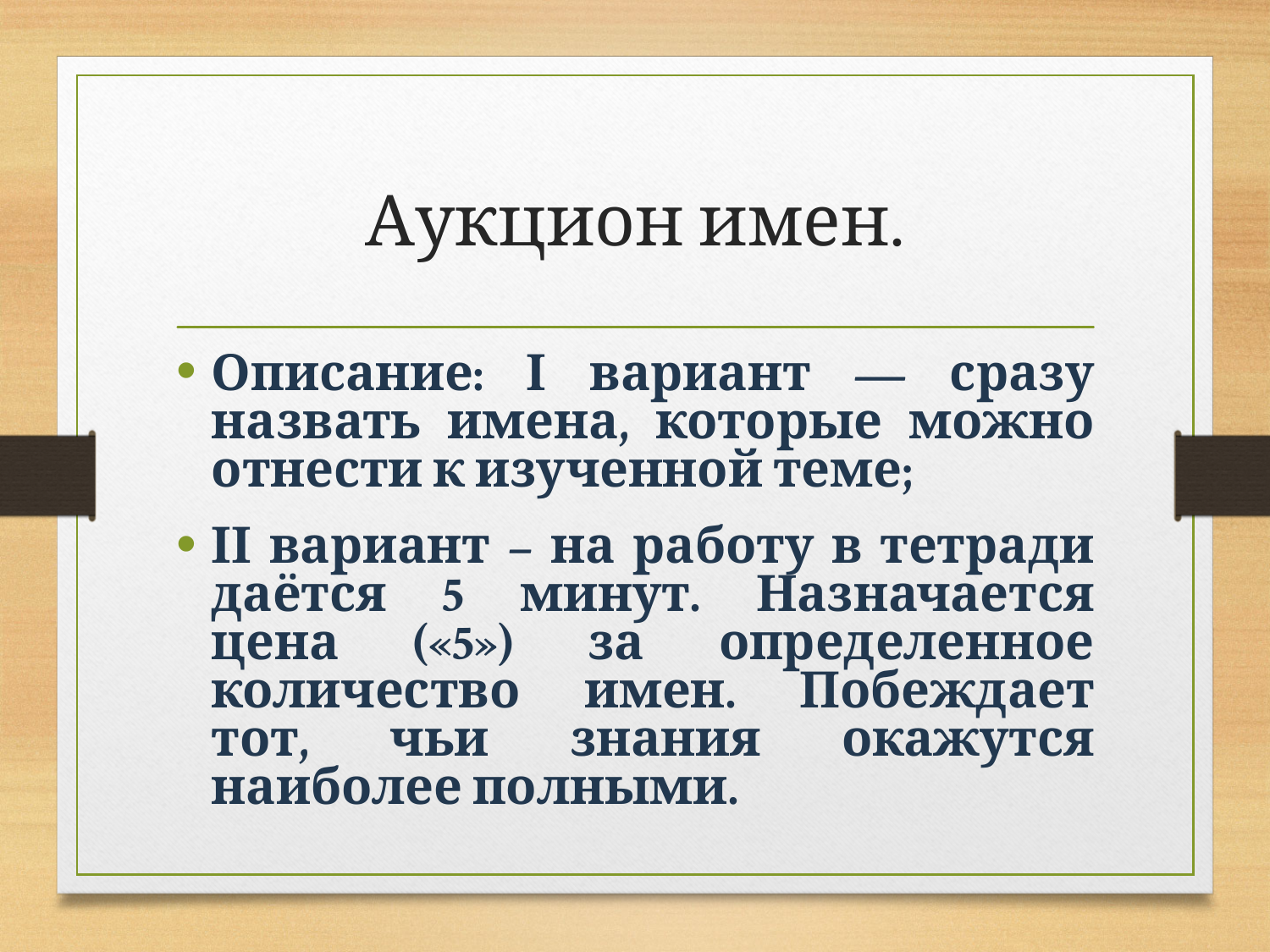

# Аукцион имен.
Описание: Ι вариант — сразу назвать имена, которые можно отнести к изученной теме;
ΙΙ вариант – на работу в тетради даётся 5 минут. Назначается цена («5») за определенное количество имен. Побеждает тот, чьи знания окажутся наиболее полными.